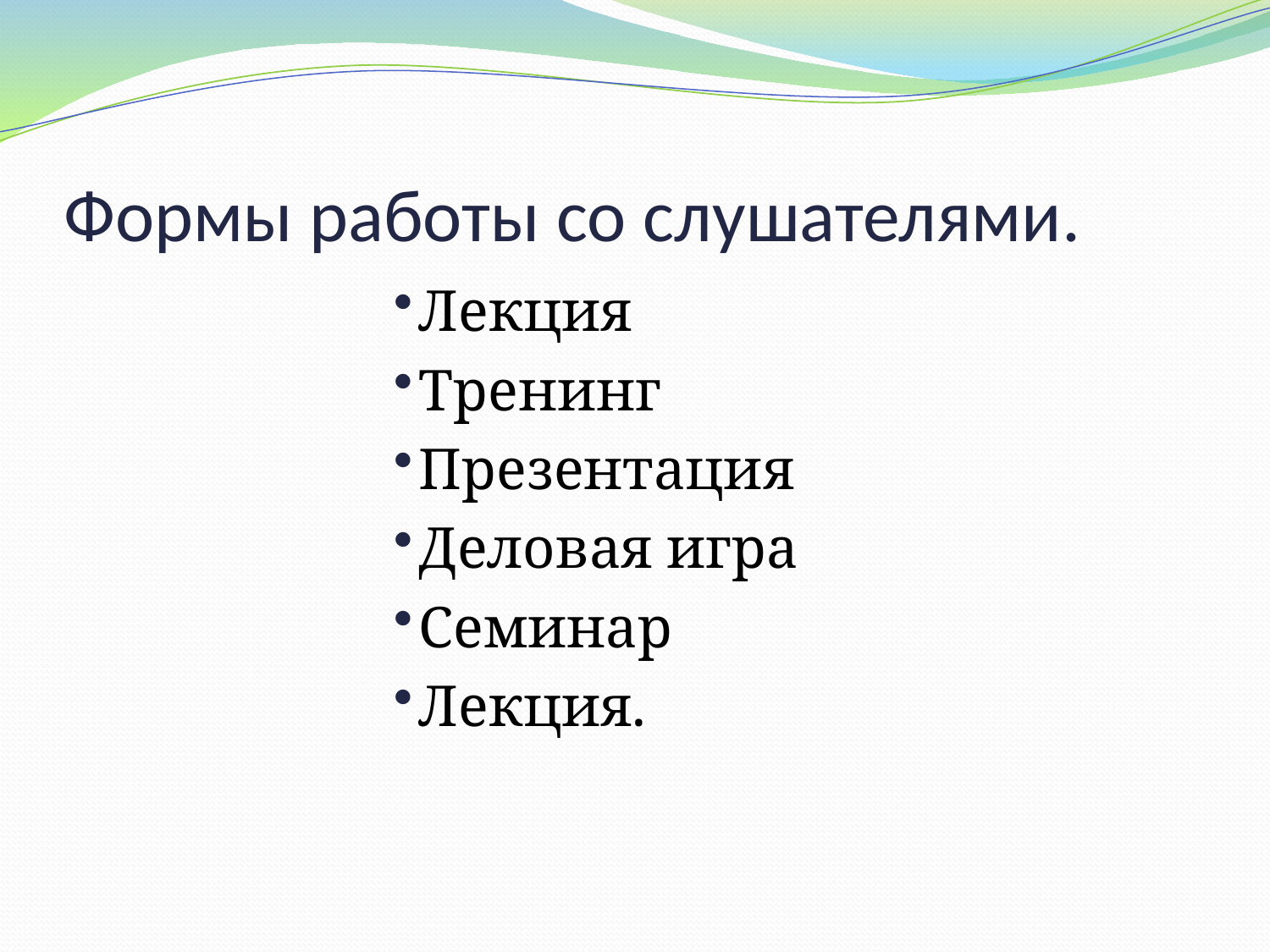

# Формы работы со слушателями.
Лекция
Тренинг
Презентация
Деловая игра
Семинар
Лекция.